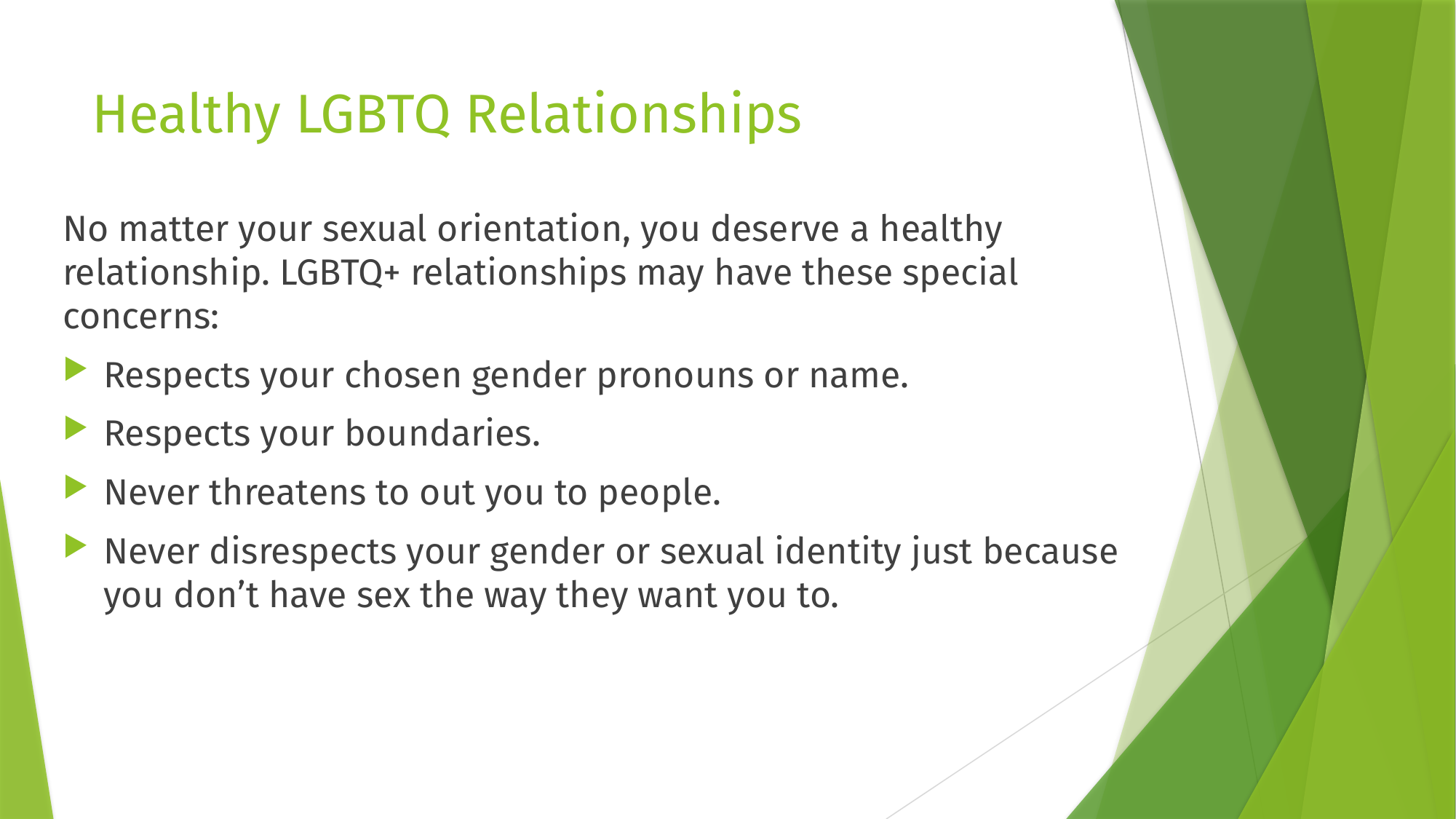

# Healthy LGBTQ Relationships
No matter your sexual orientation, you deserve a healthy relationship. LGBTQ+ relationships may have these special concerns:
Respects your chosen gender pronouns or name.
Respects your boundaries.
Never threatens to out you to people.
Never disrespects your gender or sexual identity just because you don’t have sex the way they want you to.